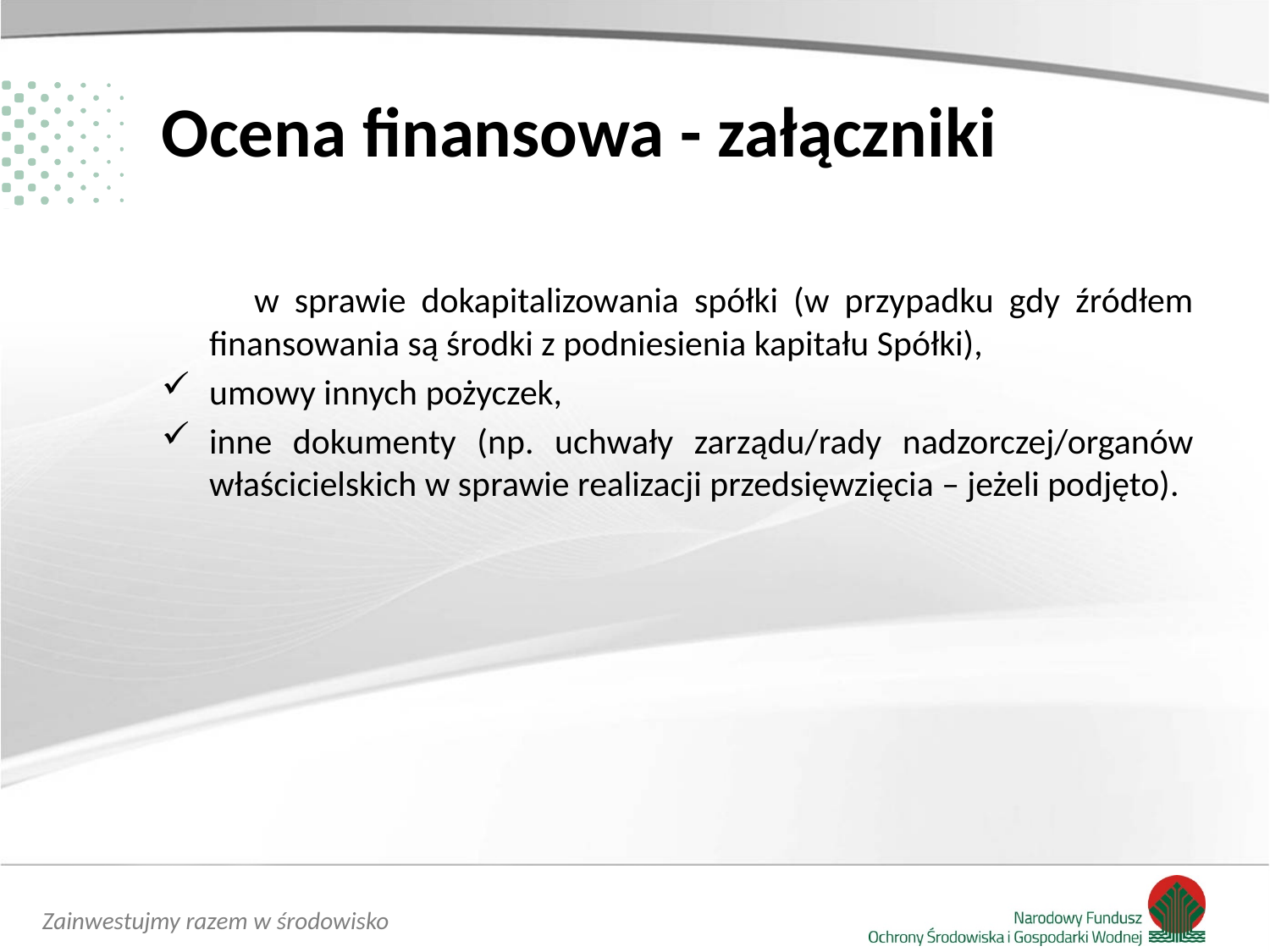

# Ocena finansowa - załączniki

      w sprawie dokapitalizowania spółki (w przypadku gdy źródłem finansowania są środki z podniesienia kapitału Spółki),
umowy innych pożyczek,
inne dokumenty (np. uchwały zarządu/rady nadzorczej/organów właścicielskich w sprawie realizacji przedsięwzięcia – jeżeli podjęto).